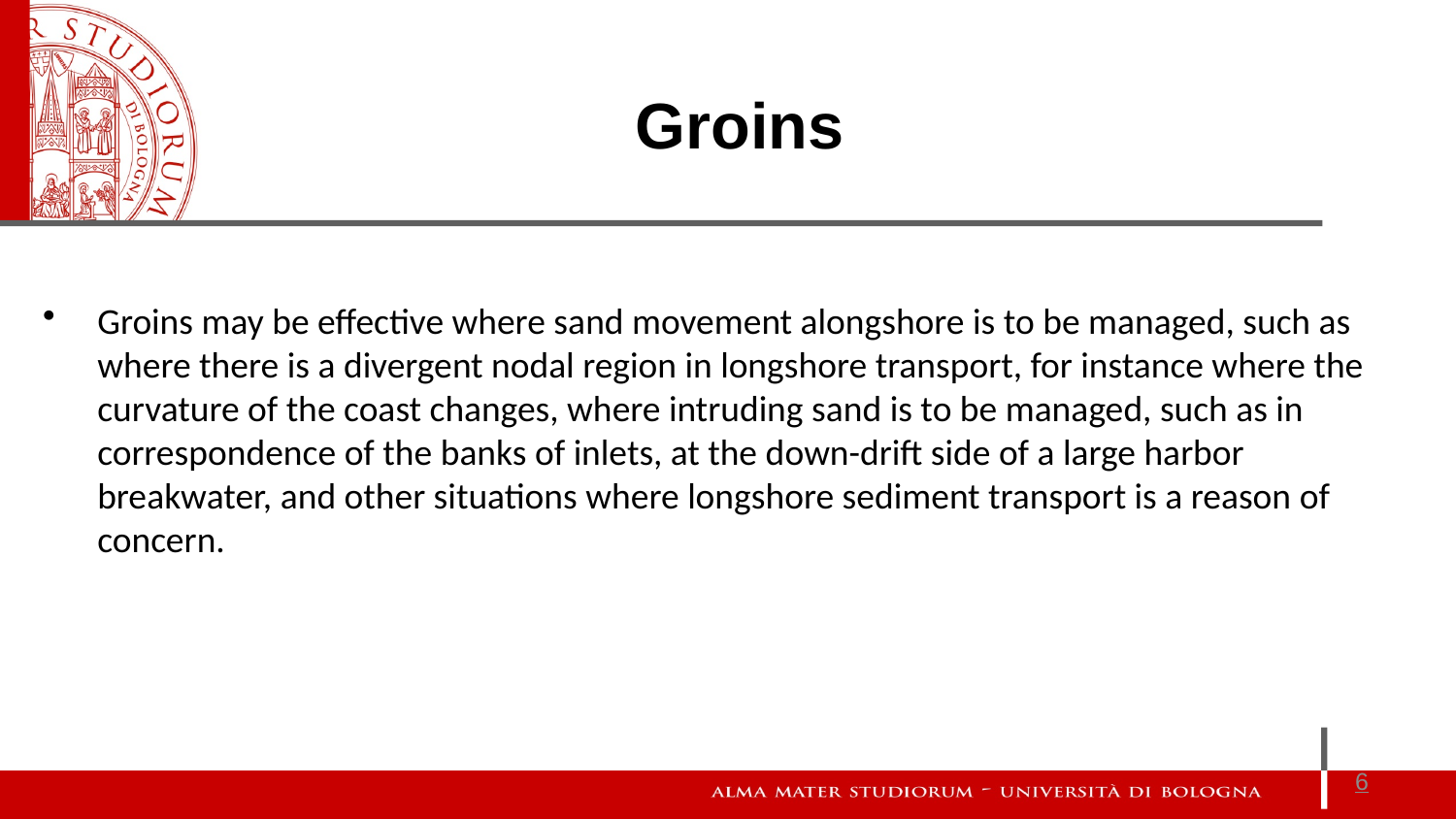

Groins
Groins may be effective where sand movement alongshore is to be managed, such as where there is a divergent nodal region in longshore transport, for instance where the curvature of the coast changes, where intruding sand is to be managed, such as in correspondence of the banks of inlets, at the down-drift side of a large harbor breakwater, and other situations where longshore sediment transport is a reason of concern.
6